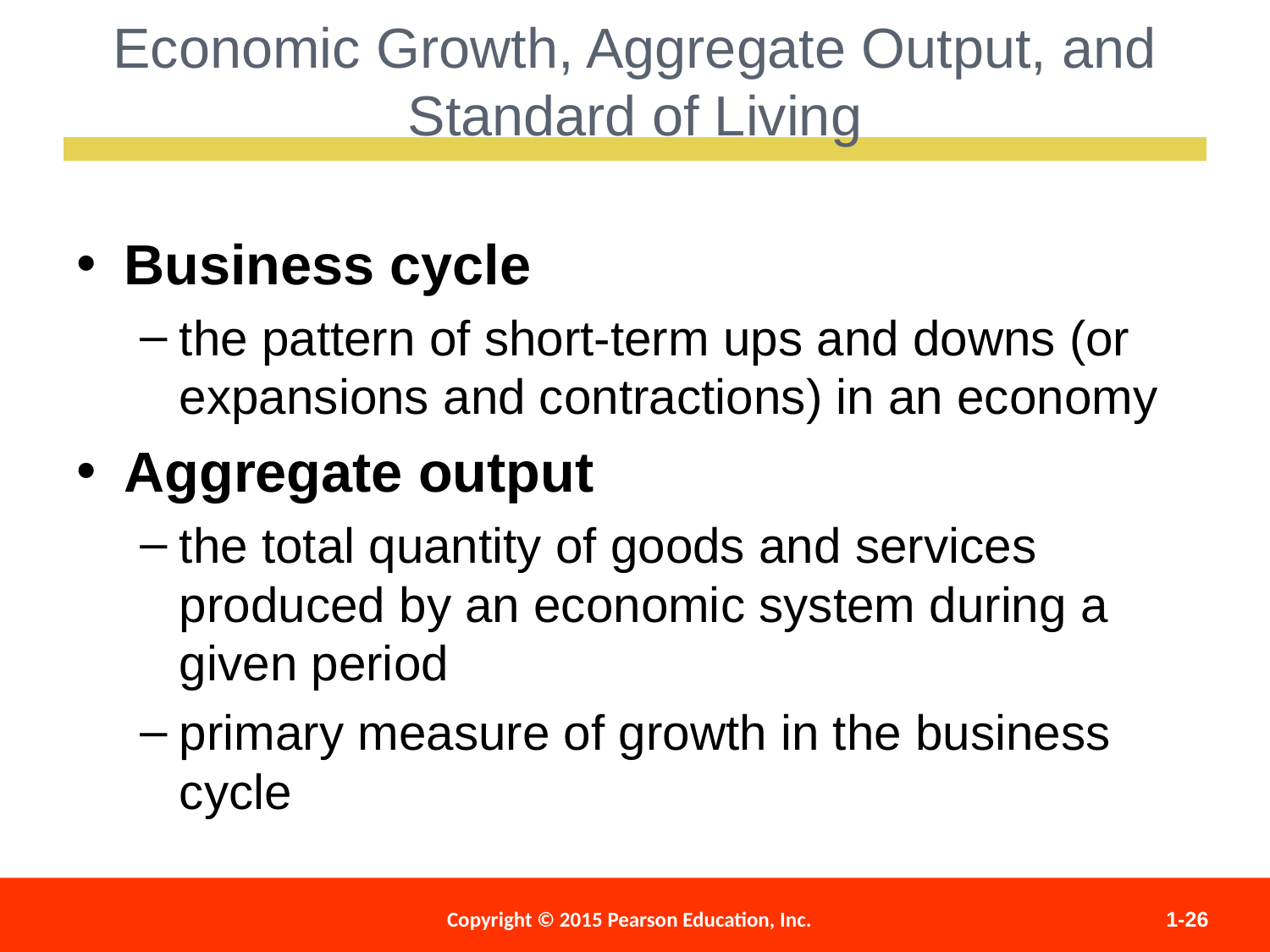

Business cycle
the pattern of short-term ups and downs (or expansions and contractions) in an economy
Aggregate output
the total quantity of goods and services produced by an economic system during a given period
primary measure of growth in the business cycle

Economic Growth, Aggregate Output, and Standard of Living